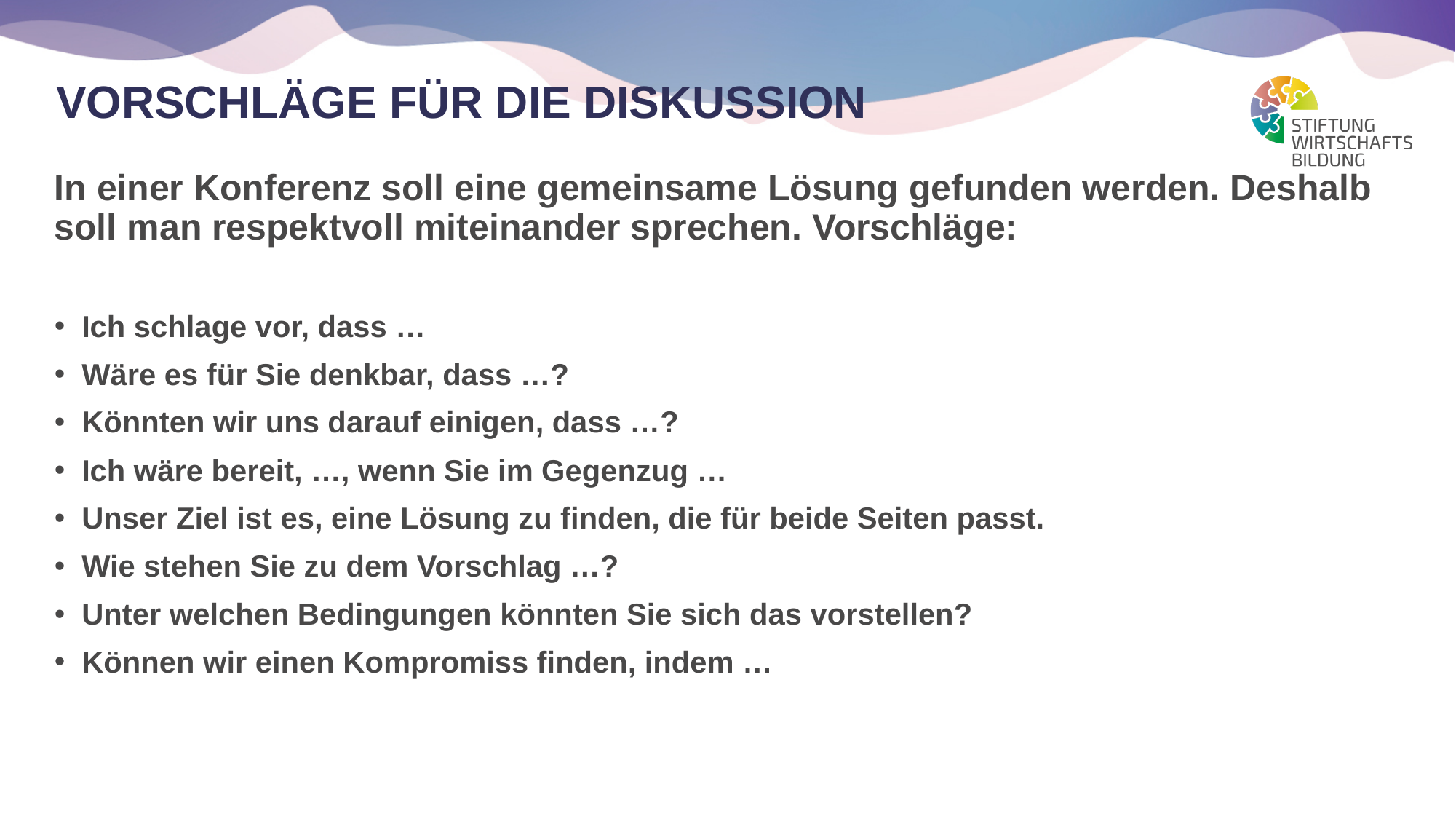

# Vorschläge für die Diskussion
In einer Konferenz soll eine gemeinsame Lösung gefunden werden. Deshalb soll man respektvoll miteinander sprechen. Vorschläge:

Ich schlage vor, dass …
Wäre es für Sie denkbar, dass …?
Könnten wir uns darauf einigen, dass …?
Ich wäre bereit, …, wenn Sie im Gegenzug …
Unser Ziel ist es, eine Lösung zu finden, die für beide Seiten passt.
Wie stehen Sie zu dem Vorschlag …?
Unter welchen Bedingungen könnten Sie sich das vorstellen?
Können wir einen Kompromiss finden, indem …